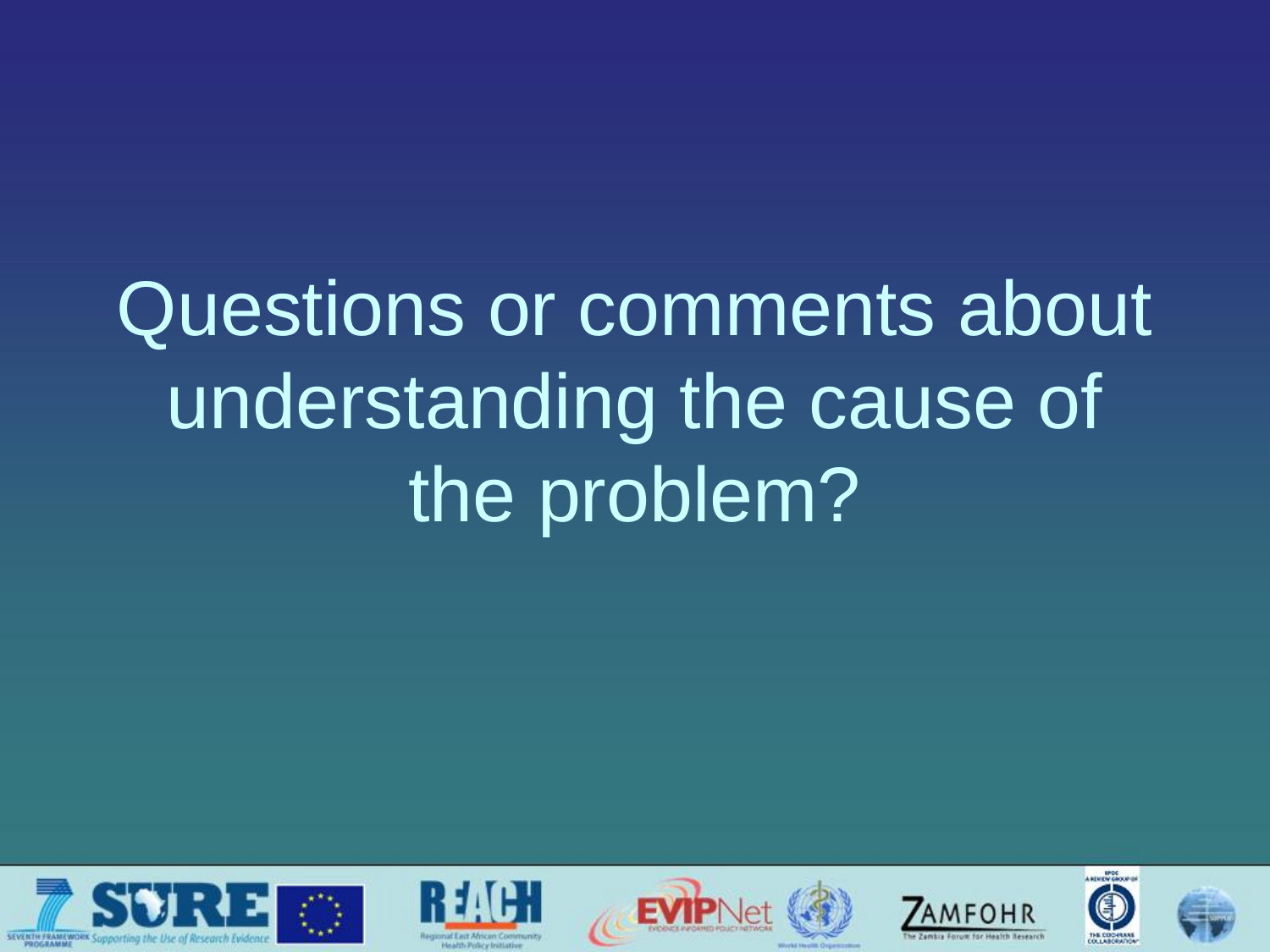

# Questions or comments about understanding the cause of the problem?